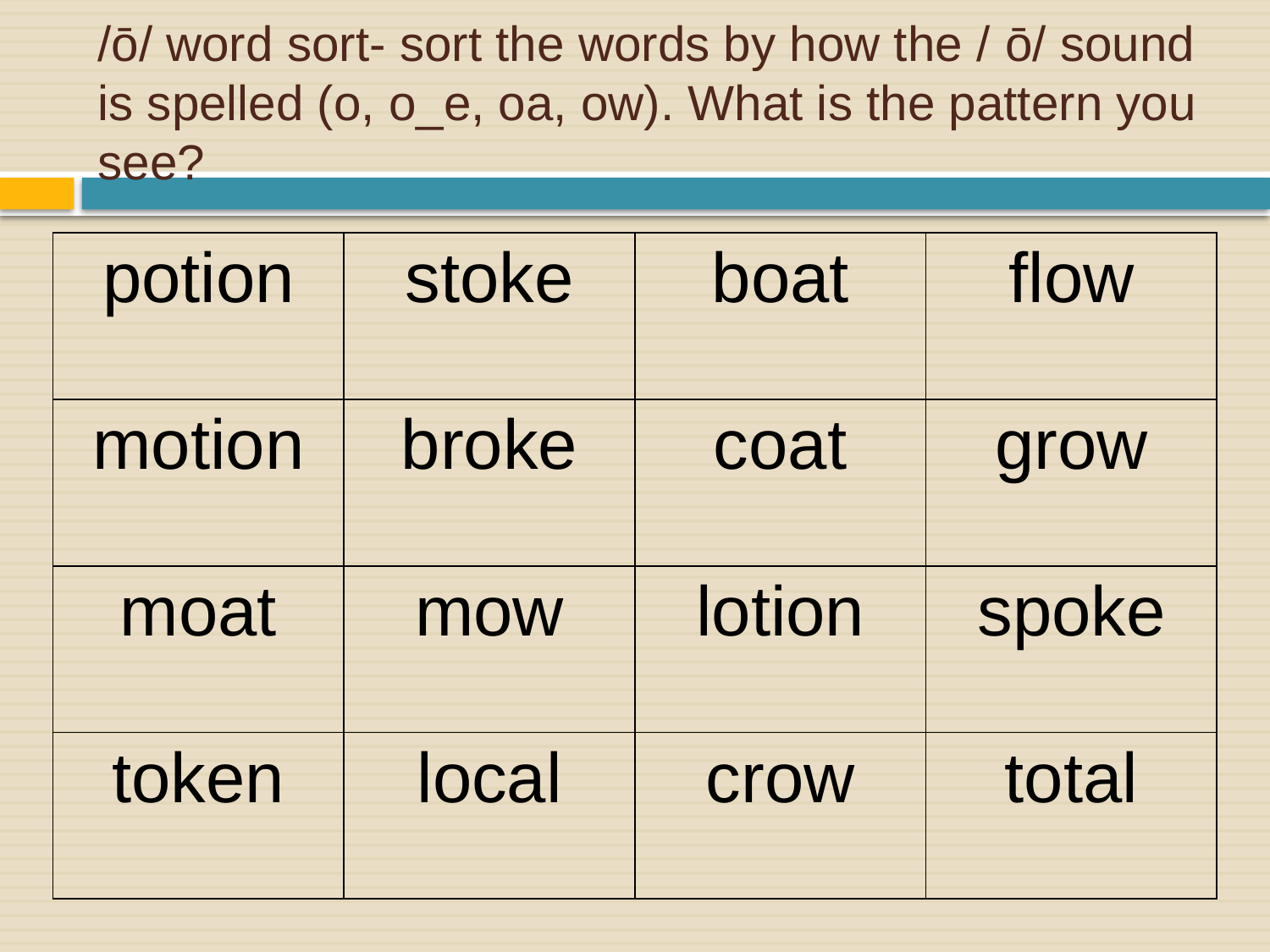

# /ō/ word sort- sort the words by how the / ō/ sound is spelled (o, o_e, oa, ow). What is the pattern you see?
| potion | stoke | boat | flow |
| --- | --- | --- | --- |
| motion | broke | coat | grow |
| moat | mow | lotion | spoke |
| token | local | crow | total |